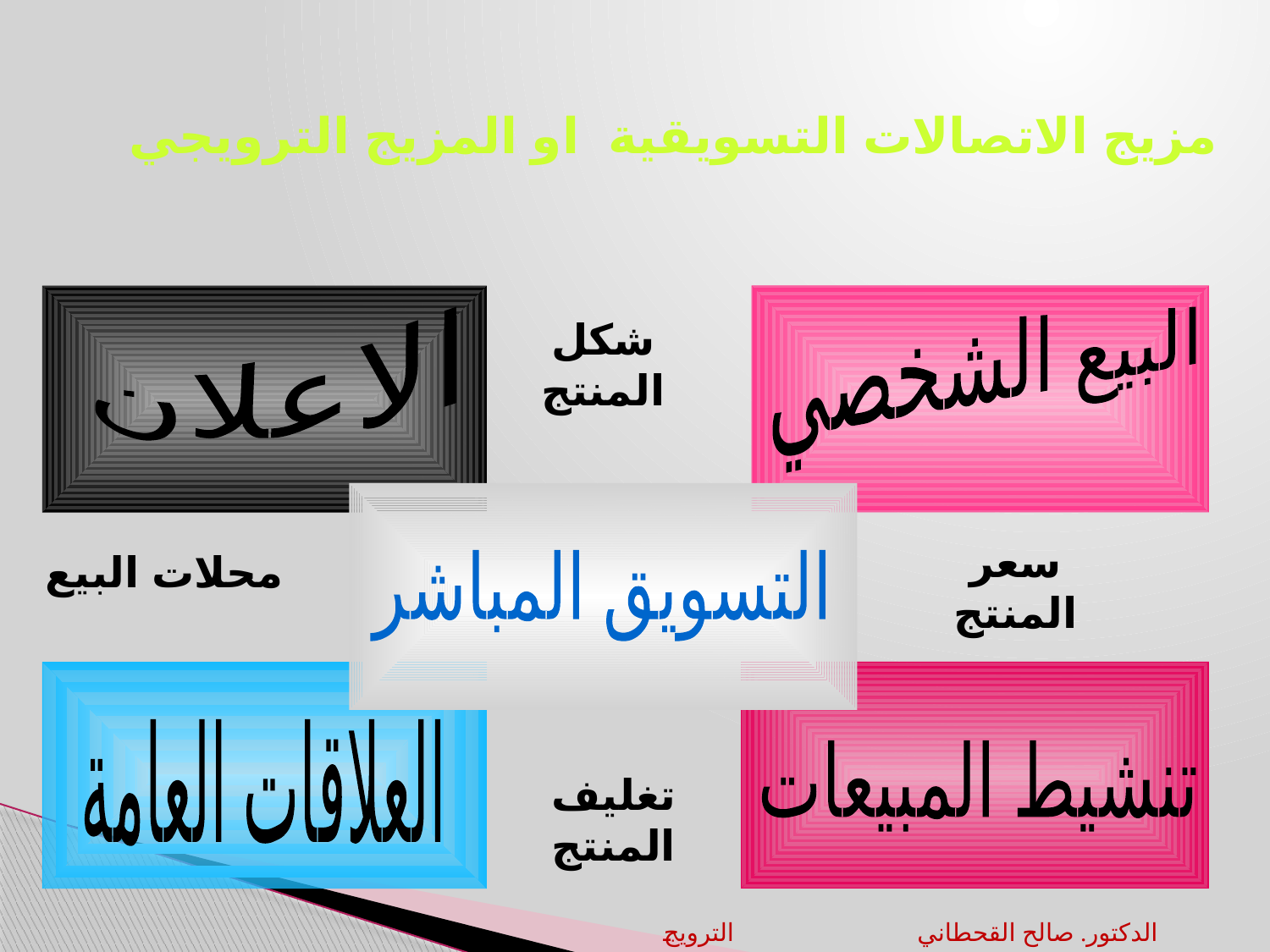

# مزيج الاتصالات التسويقية  او المزيج الترويجي

الاعلان

البيع الشخصي
شكل المنتج

التسويق المباشر
سعر المنتج
محلات البيع

العلاقات العامة

تنشيط المبيعات
تغليف المنتج
الترويج		الدكتور. صالح القحطاني